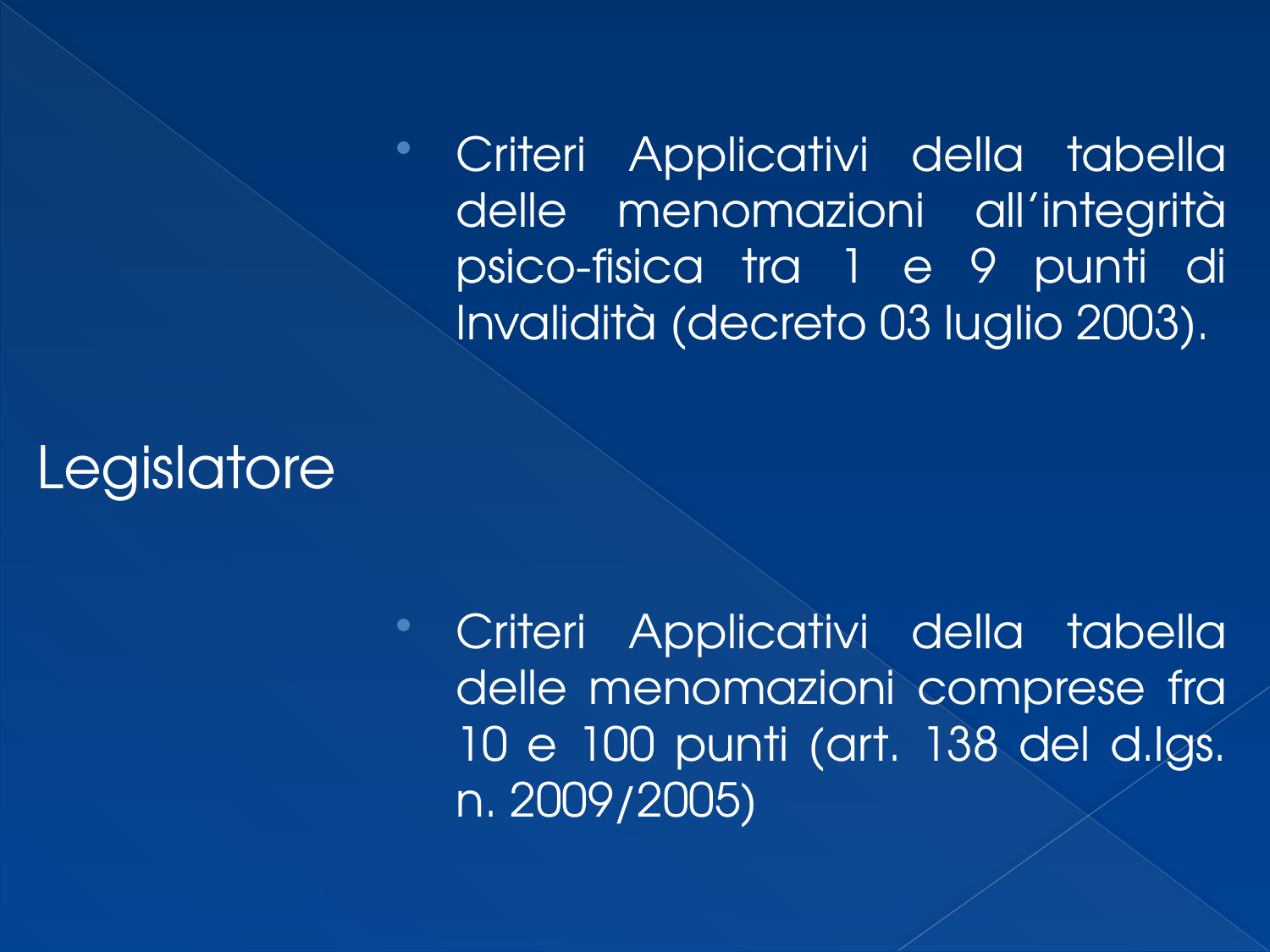

Criteri Applicativi della tabella delle menomazioni all’integrità psico-fisica tra 1 e 9 punti di Invalidità (decreto 03 luglio 2003).

Criteri Applicativi della tabella delle menomazioni comprese fra 10 e 100 punti (art. 138 del d.lgs. n. 2009/2005)

 Legislatore